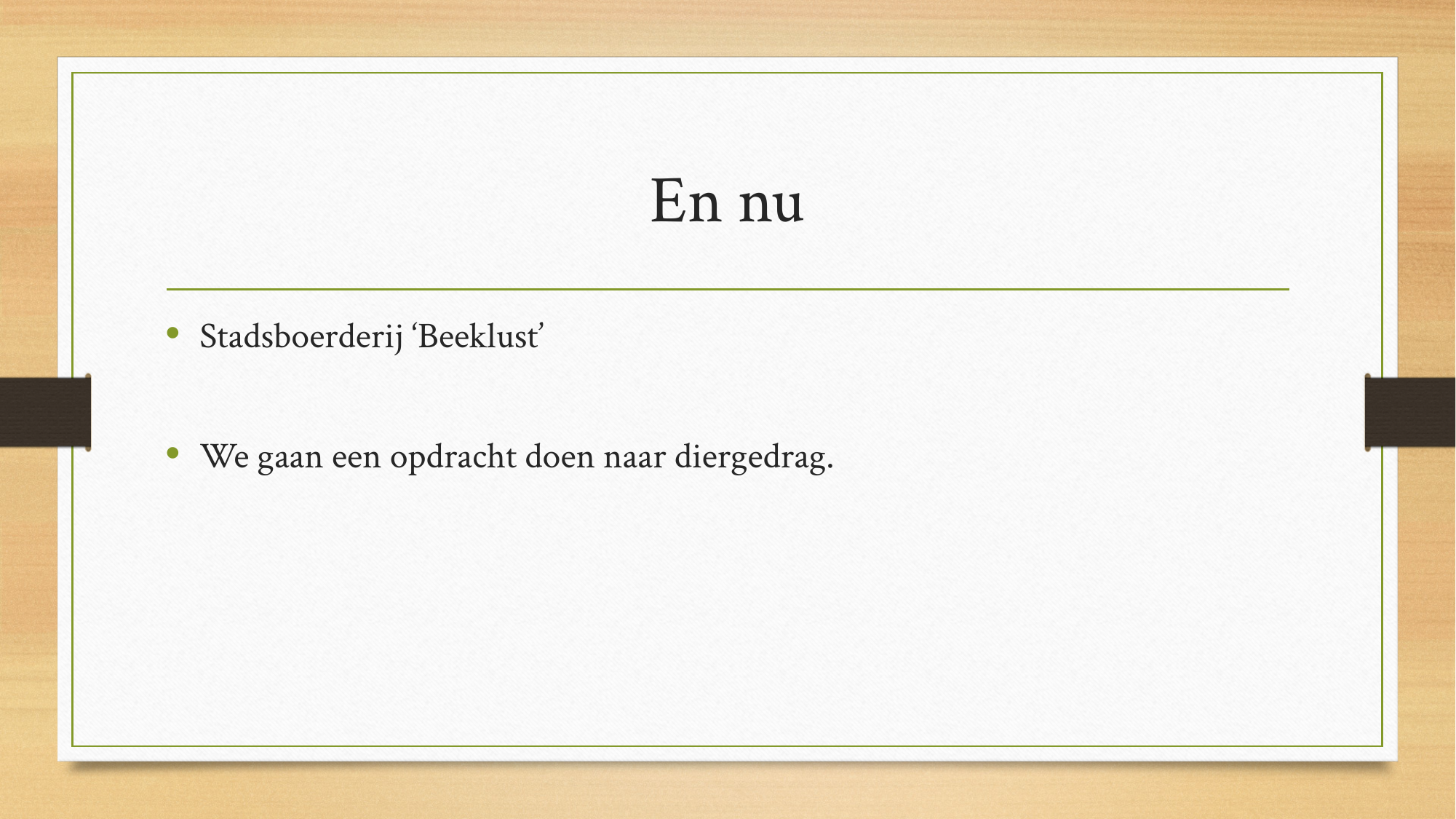

# En nu
Stadsboerderij ‘Beeklust’

We gaan een opdracht doen naar diergedrag.